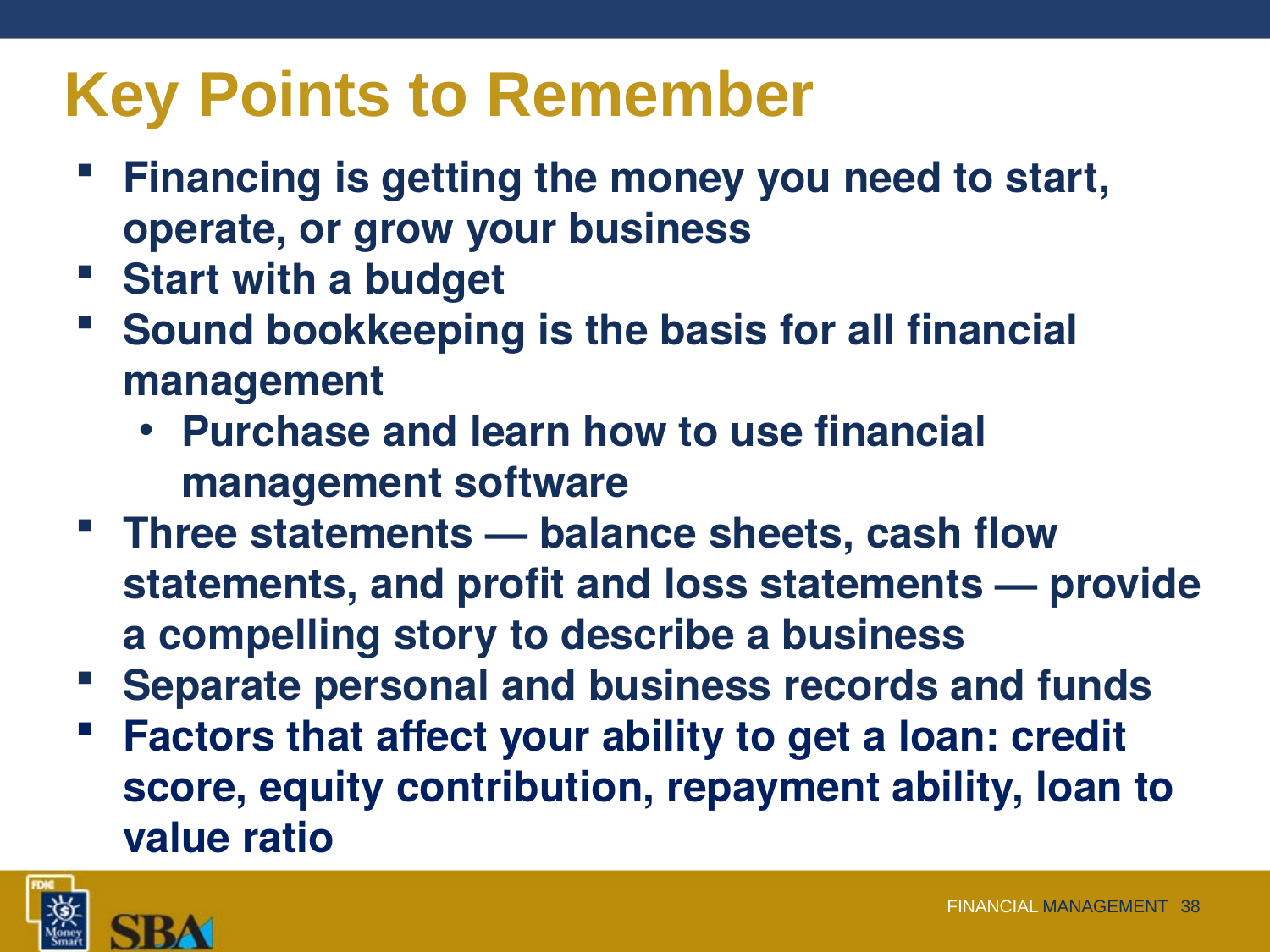

# Key Points to Remember
Financing is getting the money you need to start, operate, or grow your business
Start with a budget
Sound bookkeeping is the basis for all financial management
Purchase and learn how to use financial management software
Three statements — balance sheets, cash flow statements, and profit and loss statements — provide a compelling story to describe a business
Separate personal and business records and funds
Factors that affect your ability to get a loan: credit score, equity contribution, repayment ability, loan to value ratio